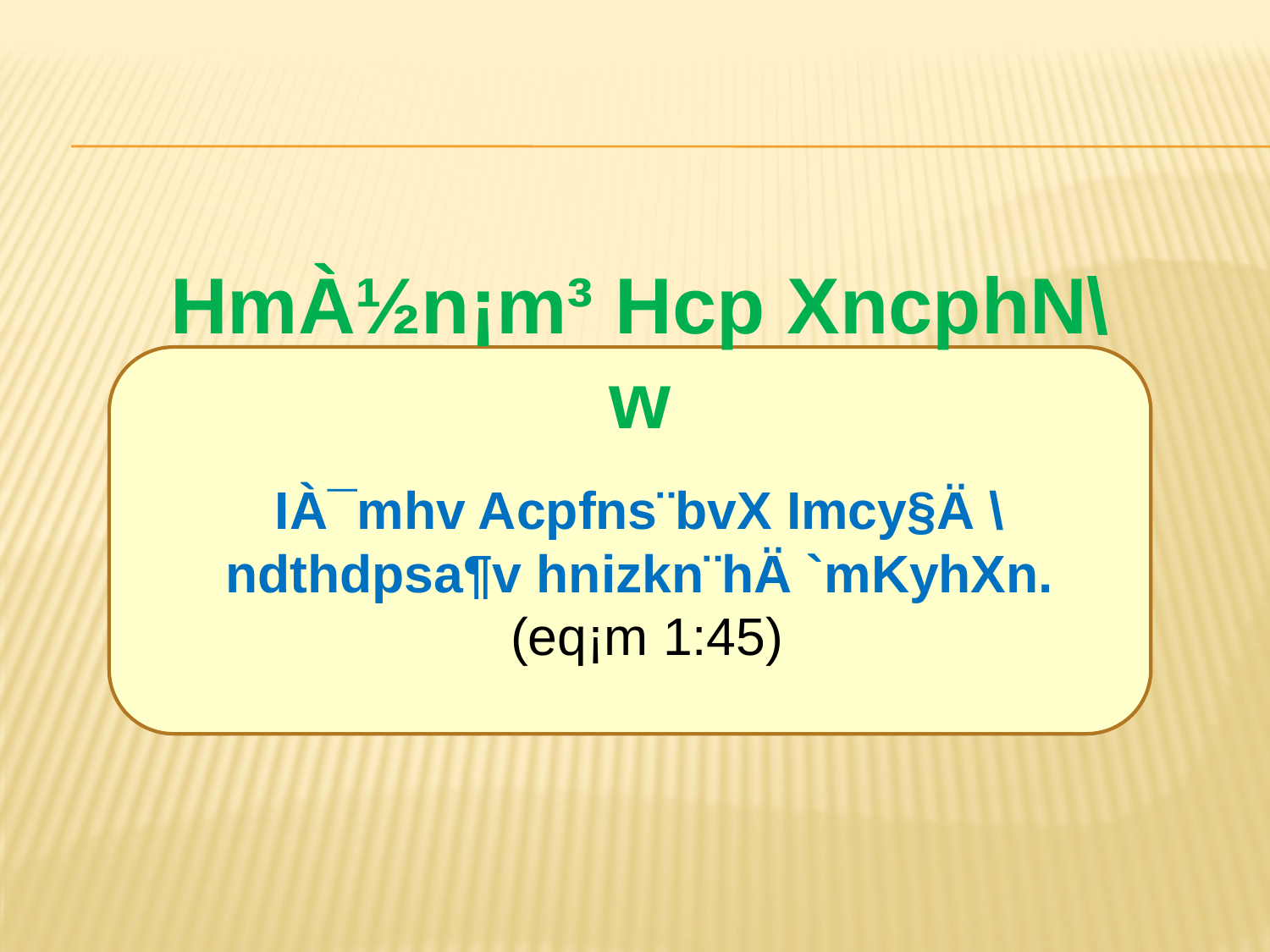

HmÀ½n¡m³ Hcp XncphN\w

IÀ¯mhv Acpfns¨bvX Imcy§Ä \ndthdpsa¶v hnizkn¨hÄ `mKyhXn.
 (eq¡m 1:45)